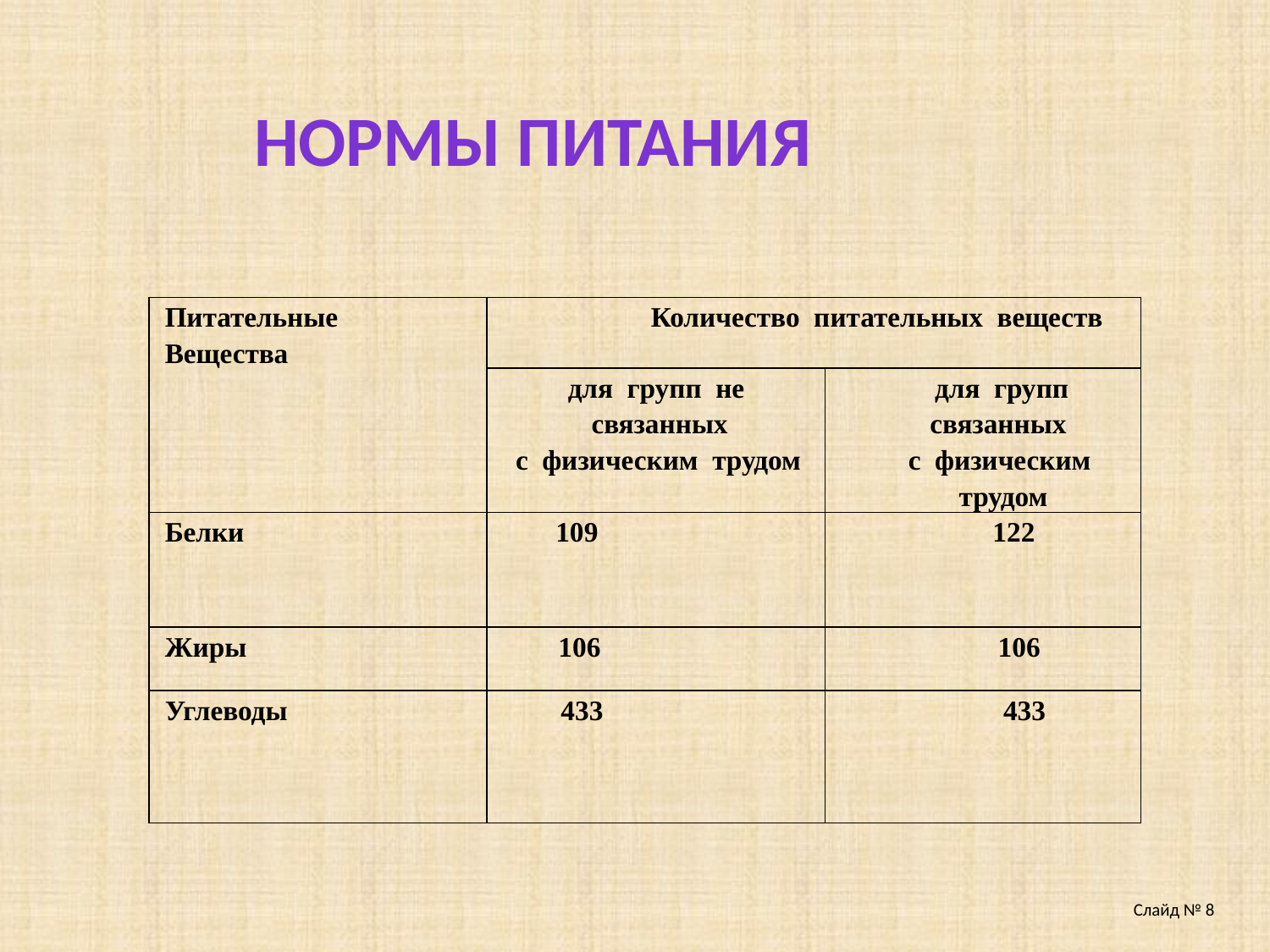

Нормы питания
| Питательные Вещества | Количество питательных веществ |  |
| --- | --- | --- |
|  | для групп не связанных с физическим трудом | для групп связанных с физическим трудом |
| Белки | 109 | 122 |
| Жиры | 106 | 106 |
| Углеводы | 433 | 433 |
Слайд № 8